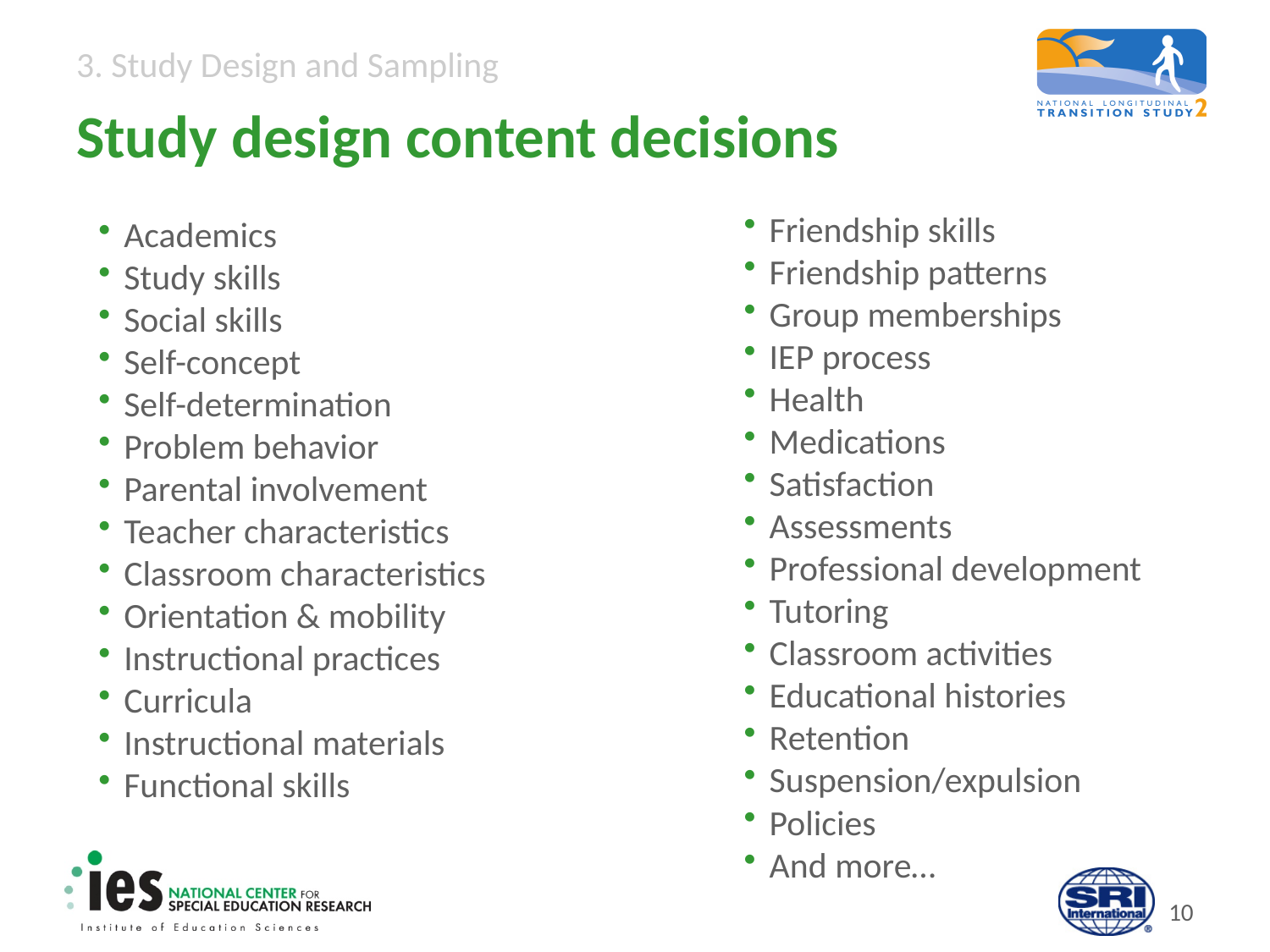

# Study design content decisions

Friendship skills
Friendship patterns
Group memberships
IEP process
Health
Medications
Satisfaction
Assessments
Professional development
Tutoring
Classroom activities
Educational histories
Retention
Suspension/expulsion
Policies
And more…
Academics
Study skills
Social skills
Self-concept
Self-determination
Problem behavior
Parental involvement
Teacher characteristics
Classroom characteristics
Orientation & mobility
Instructional practices
Curricula
Instructional materials
Functional skills

10